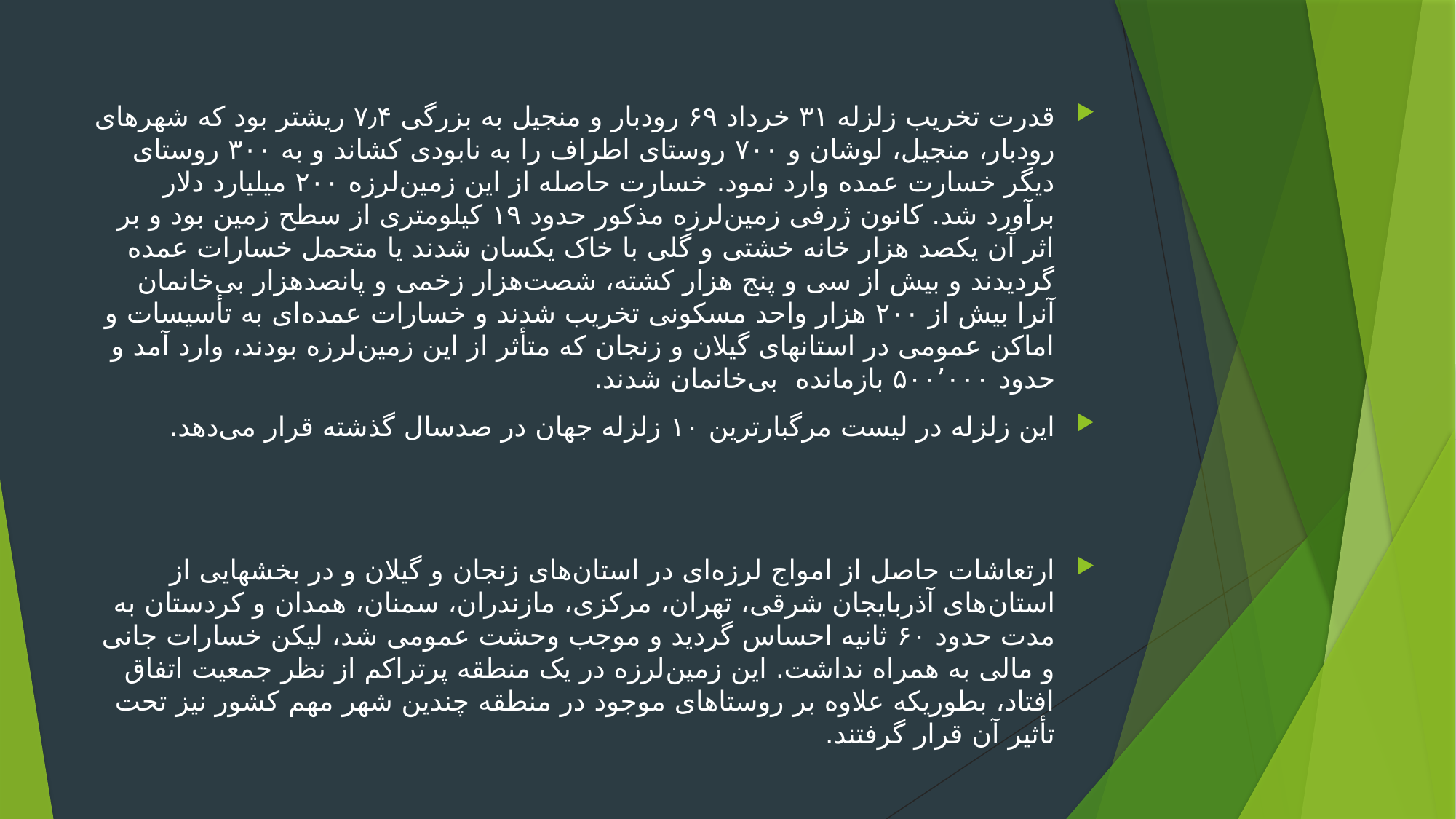

قدرت تخریب زلزله ۳۱ خرداد ۶۹ رودبار و منجیل به بزرگی ۷٫۴ ریشتر بود که شهرهای رودبار، منجیل، لوشان و ۷۰۰ روستای اطراف را به نابودی کشاند و به ۳۰۰ روستای دیگر خسارت عمده وارد نمود. خسارت حاصله از این زمین‌لرزه ۲۰۰ میلیارد دلار برآورد شد. کانون ژرفی زمین‌لرزه مذکور حدود ۱۹ کیلومتری از سطح زمین بود و بر اثر آن یکصد هزار خانه خشتی و گلی با خاک یکسان شدند یا متحمل خسارات عمده گردیدند و بیش از سی و پنج هزار کشته، شصت‌هزار زخمی و پانصدهزار بی‌خانمان آنرا بیش از ۲۰۰ هزار واحد مسکونی تخریب شدند و خسارات عمده‌ای به تأسیسات و اماکن عمومی در استانهای گیلان و زنجان که متأثر از این زمین‌لرزه بودند، وارد آمد و حدود ۵۰۰٬۰۰۰ بازمانده  بی‌خانمان شدند.
این زلزله در لیست مرگبارترین ۱۰ زلزله جهان در صدسال گذشته قرار می‌دهد.

ارتعاشات حاصل از امواج لرزه‌ای در استان‌های زنجان و گیلان و در بخشهایی از استان‌های آذربایجان شرقی، تهران، مرکزی، مازندران، سمنان، همدان و کردستان به مدت حدود ۶۰ ثانیه احساس گردید و موجب وحشت عمومی شد، لیکن خسارات جانی و مالی به همراه نداشت. این زمین‌لرزه در یک منطقه پرتراکم از نظر جمعیت اتفاق افتاد، بطوریکه علاوه بر روستاهای موجود در منطقه چندین شهر مهم کشور نیز تحت تأثیر آن قرار گرفتند.